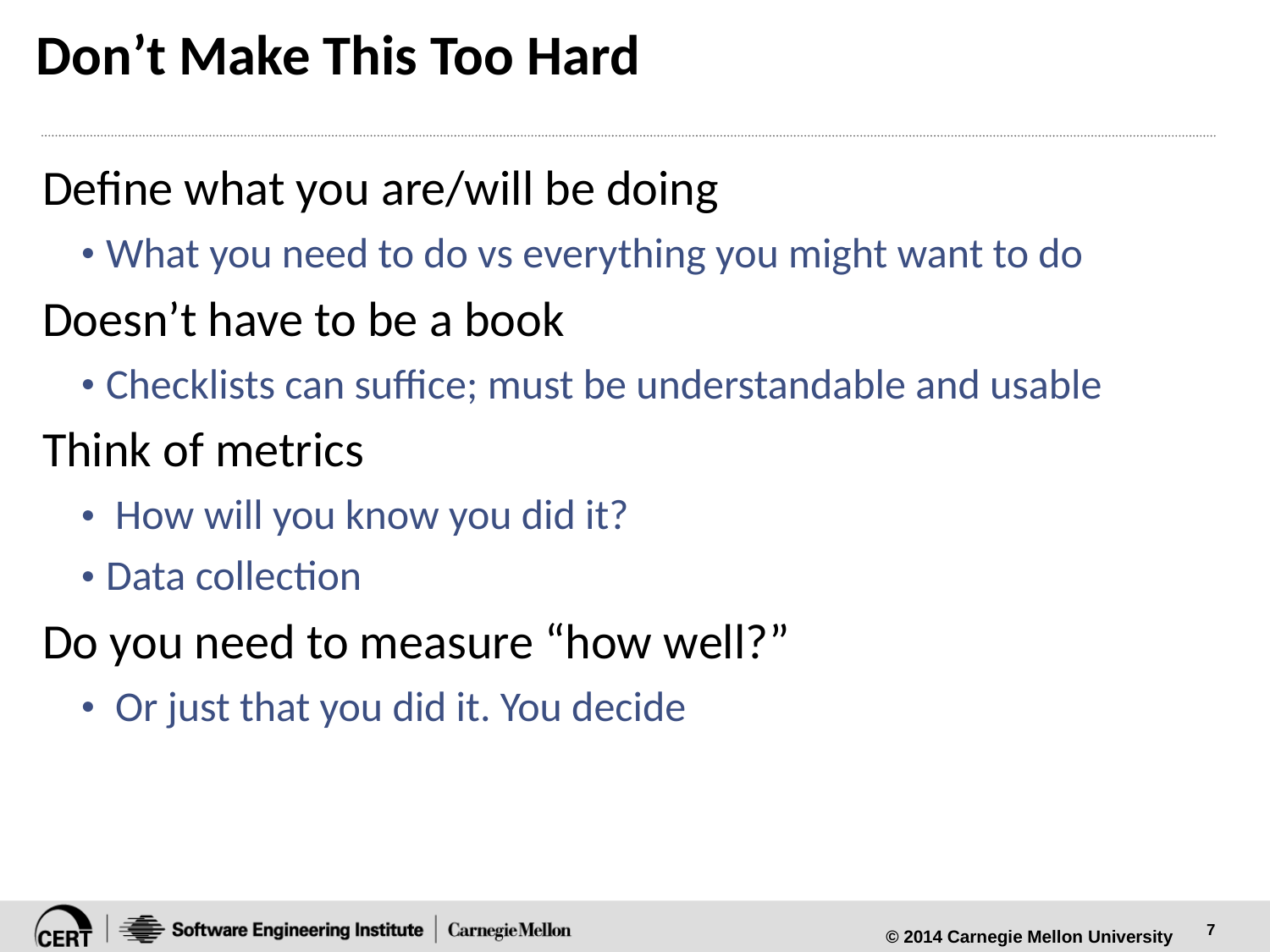

# Don’t Make This Too Hard
Define what you are/will be doing
What you need to do vs everything you might want to do
Doesn’t have to be a book
Checklists can suffice; must be understandable and usable
Think of metrics
 How will you know you did it?
Data collection
Do you need to measure “how well?”
 Or just that you did it. You decide